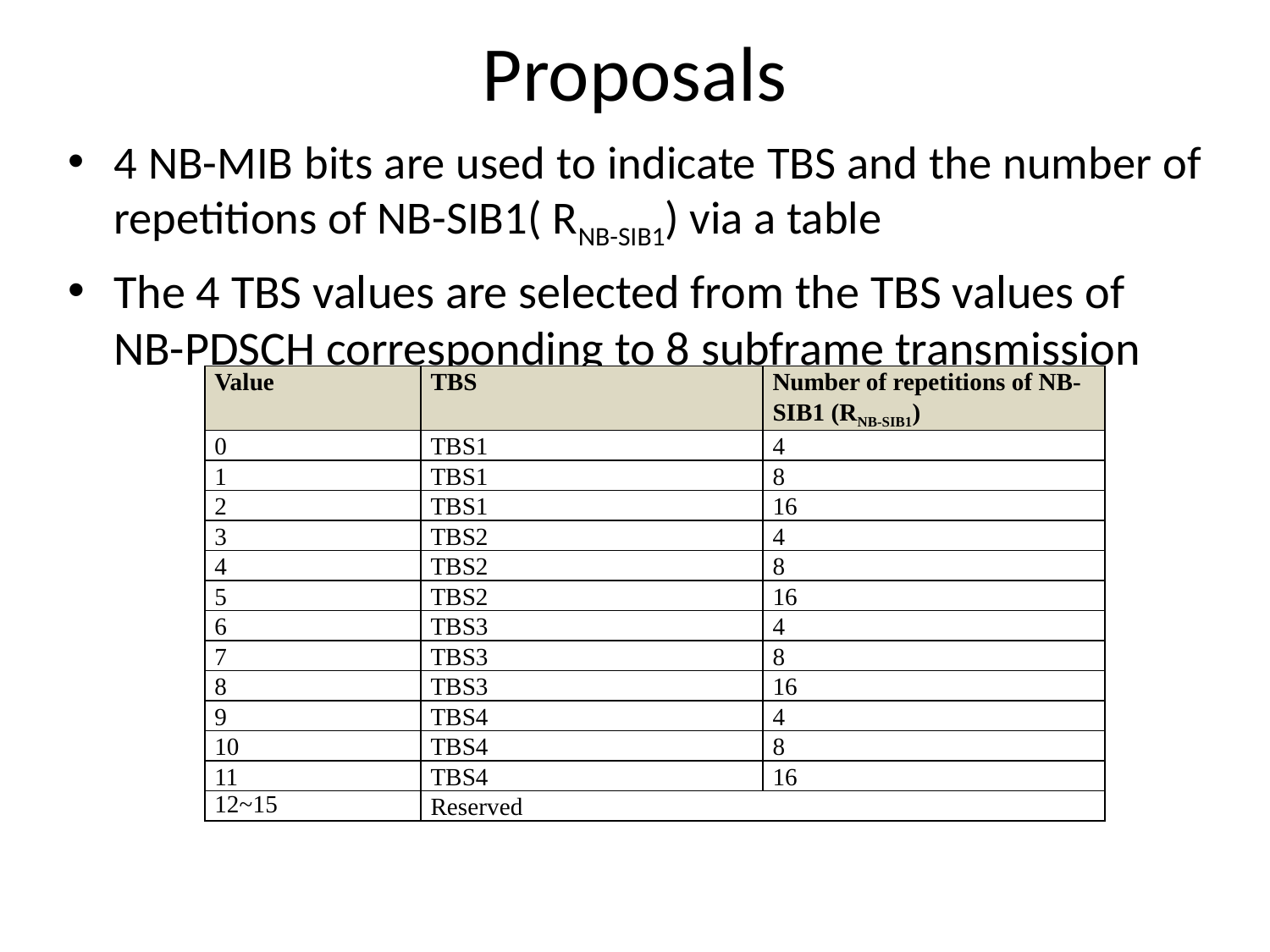

# Proposals
4 NB-MIB bits are used to indicate TBS and the number of repetitions of NB-SIB1( RNB-SIB1) via a table
The 4 TBS values are selected from the TBS values of NB-PDSCH corresponding to 8 subframe transmission
| Value | TBS | Number of repetitions of NB-SIB1 (RNB-SIB1) |
| --- | --- | --- |
| 0 | TBS1 | 4 |
| 1 | TBS1 | 8 |
| 2 | TBS1 | 16 |
| 3 | TBS2 | 4 |
| 4 | TBS2 | 8 |
| 5 | TBS2 | 16 |
| 6 | TBS3 | 4 |
| 7 | TBS3 | 8 |
| 8 | TBS3 | 16 |
| 9 | TBS4 | 4 |
| 10 | TBS4 | 8 |
| 11 | TBS4 | 16 |
| 12~15 | Reserved |  |